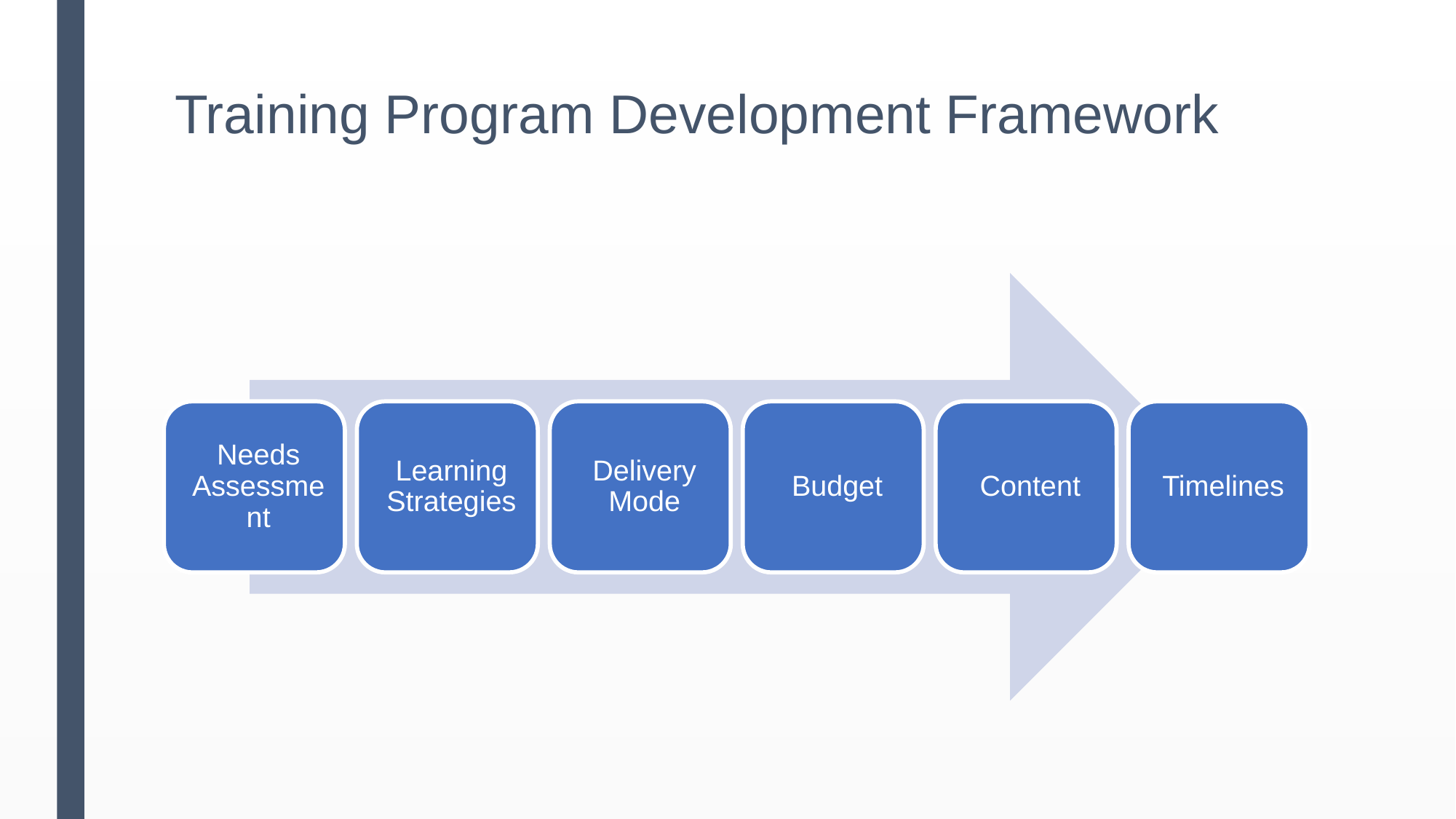

# Training Program Development Framework
Needs Assessment
Learning Strategies
Delivery Mode
Budget
Content
Timelines